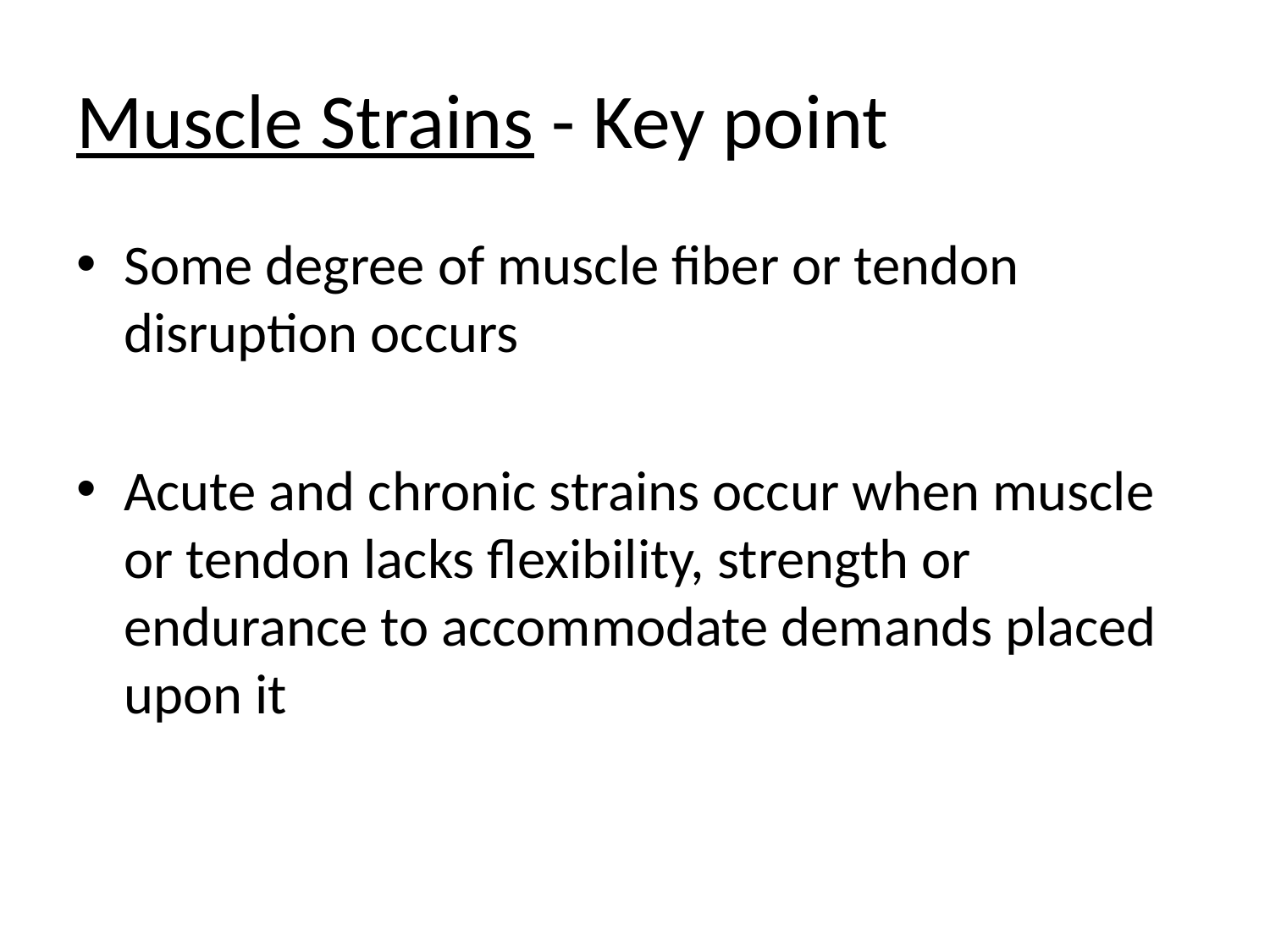

# Muscle Strains - Key point
Some degree of muscle fiber or tendon disruption occurs

Acute and chronic strains occur when muscle or tendon lacks flexibility, strength or endurance to accommodate demands placed upon it